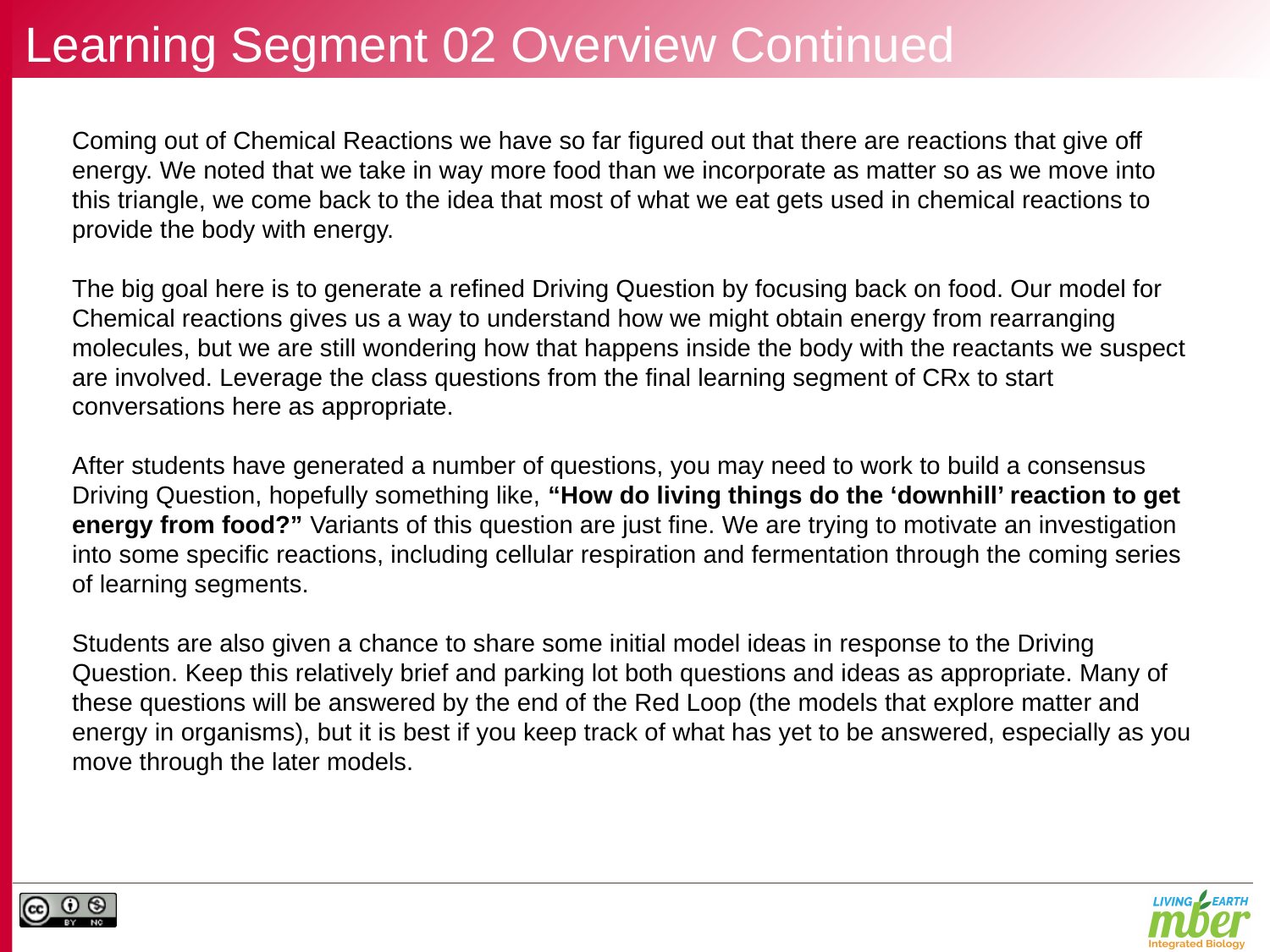

# Learning Segment 02 Overview Continued
Coming out of Chemical Reactions we have so far figured out that there are reactions that give off energy. We noted that we take in way more food than we incorporate as matter so as we move into this triangle, we come back to the idea that most of what we eat gets used in chemical reactions to provide the body with energy.

The big goal here is to generate a refined Driving Question by focusing back on food. Our model for Chemical reactions gives us a way to understand how we might obtain energy from rearranging molecules, but we are still wondering how that happens inside the body with the reactants we suspect are involved. Leverage the class questions from the final learning segment of CRx to start conversations here as appropriate.

After students have generated a number of questions, you may need to work to build a consensus Driving Question, hopefully something like, “How do living things do the ‘downhill’ reaction to get energy from food?” Variants of this question are just fine. We are trying to motivate an investigation into some specific reactions, including cellular respiration and fermentation through the coming series of learning segments.

Students are also given a chance to share some initial model ideas in response to the Driving Question. Keep this relatively brief and parking lot both questions and ideas as appropriate. Many of these questions will be answered by the end of the Red Loop (the models that explore matter and energy in organisms), but it is best if you keep track of what has yet to be answered, especially as you move through the later models.